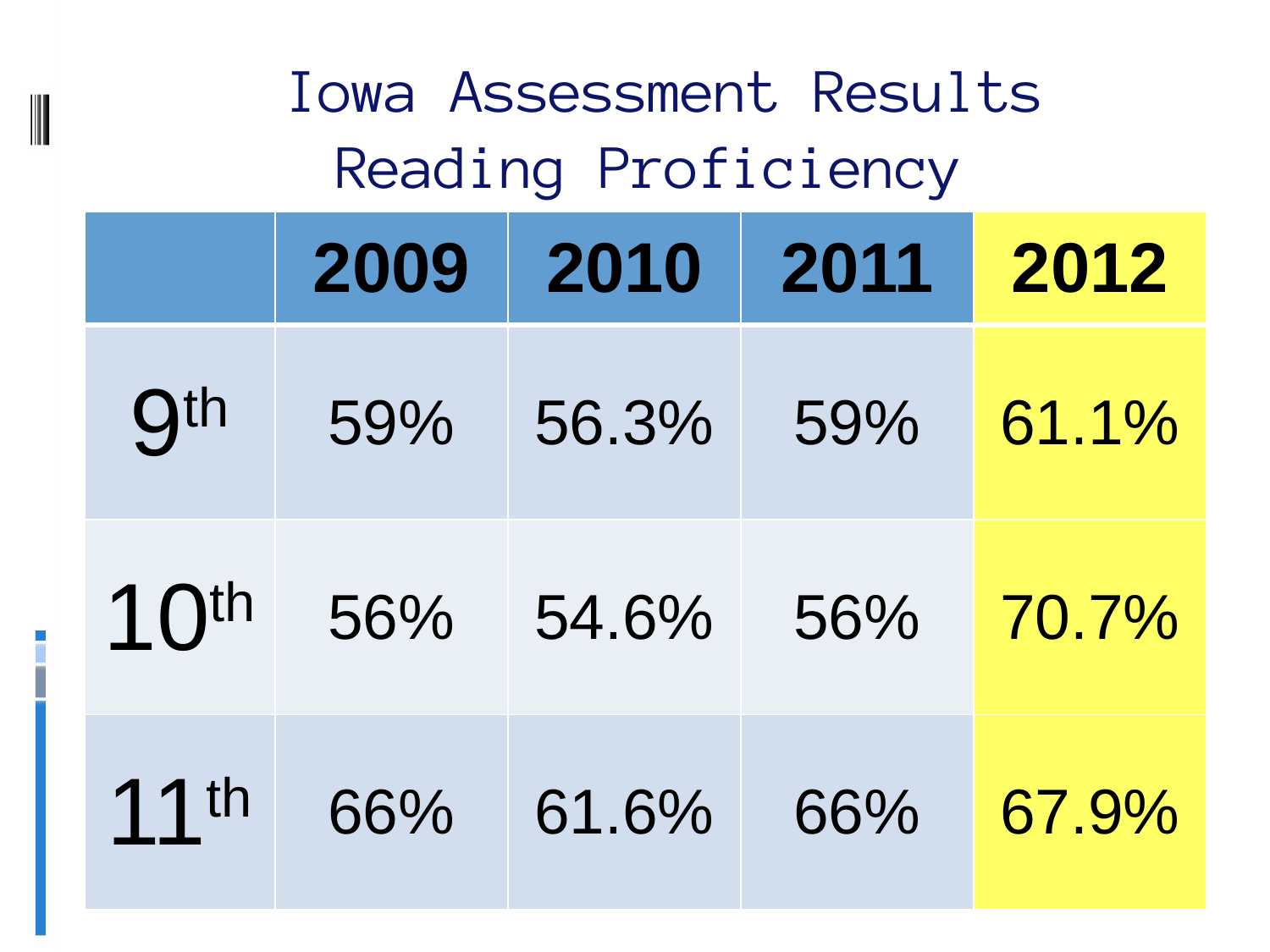

# Iowa Assessment Results Reading Proficiency
|  | 2009 | 2010 | 2011 | 2012 |
| --- | --- | --- | --- | --- |
| 9th | 59% | 56.3% | 59% | 61.1% |
| 10th | 56% | 54.6% | 56% | 70.7% |
| 11th | 66% | 61.6% | 66% | 67.9% |